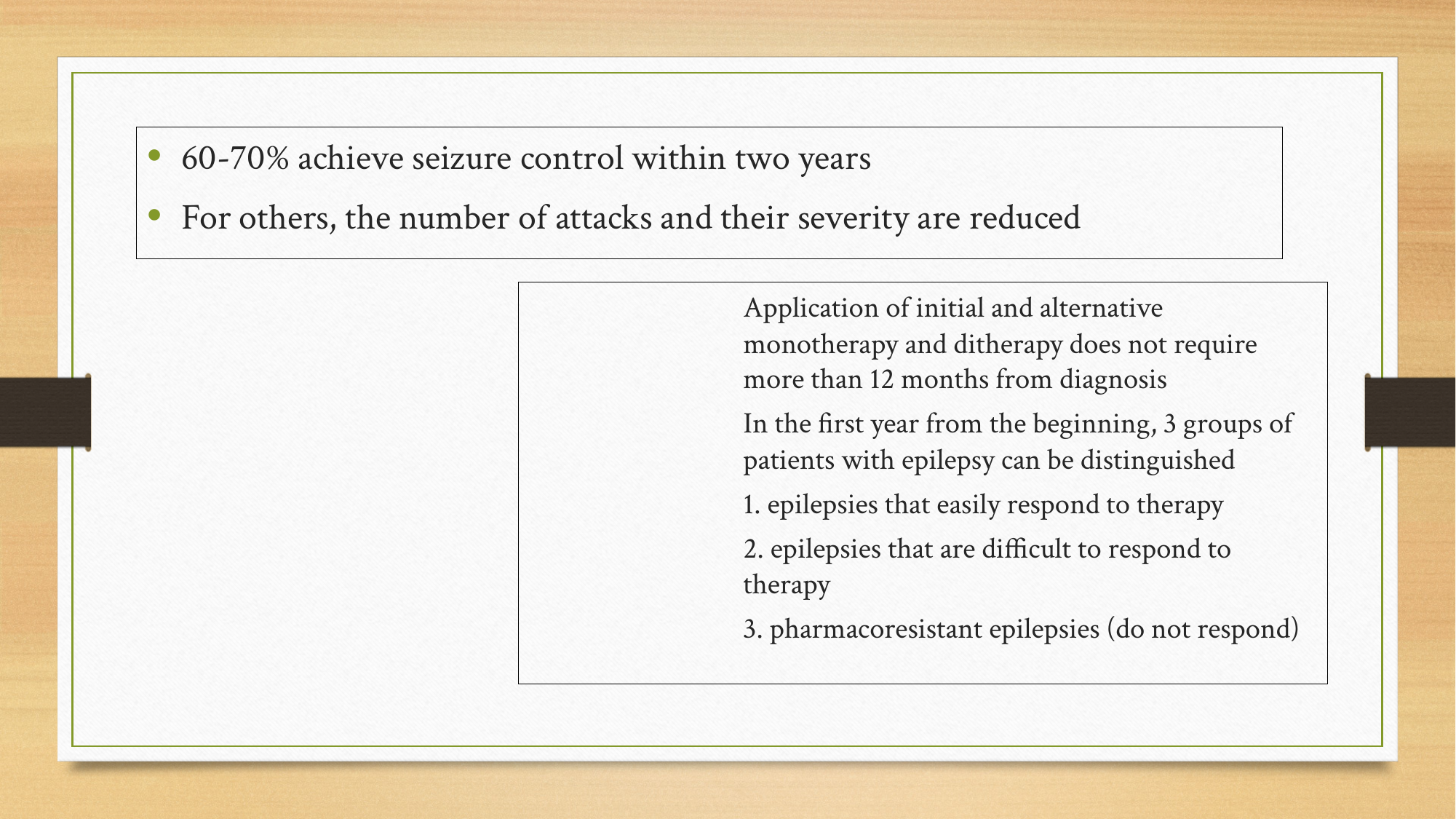

60-70% achieve seizure control within two years
For others, the number of attacks and their severity are reduced
Application of initial and alternative monotherapy and ditherapy does not require more than 12 months from diagnosis
In the first year from the beginning, 3 groups of patients with epilepsy can be distinguished
1. epilepsies that easily respond to therapy
2. epilepsies that are difficult to respond to therapy
3. pharmacoresistant epilepsies (do not respond)